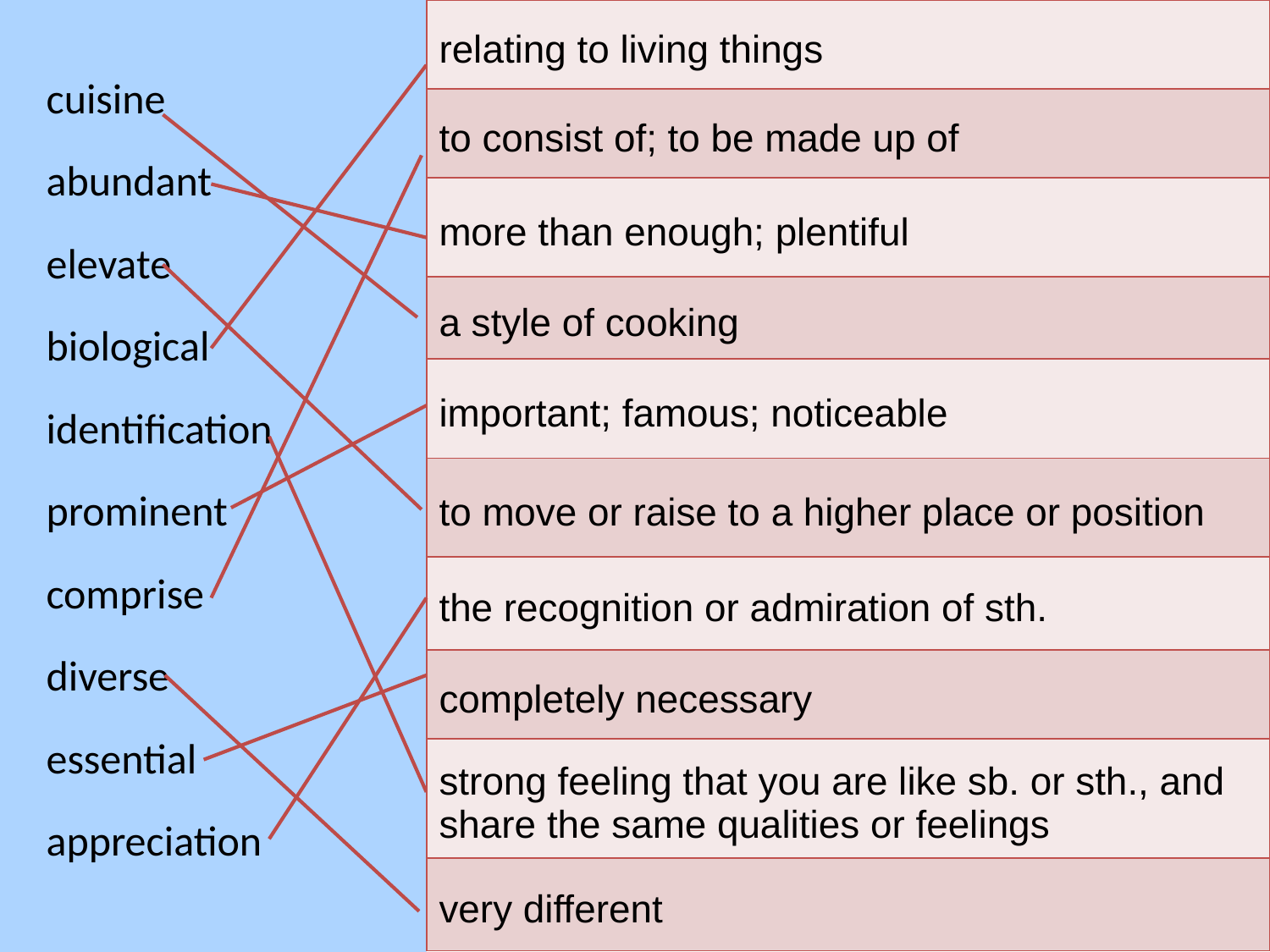

| relating to living things |
| --- |
| to consist of; to be made up of |
| more than enough; plentiful |
| a style of cooking |
| important; famous; noticeable |
| to move or raise to a higher place or position |
| the recognition or admiration of sth. |
| completely necessary |
| strong feeling that you are like sb. or sth., and share the same qualities or feelings |
| very different |
cuisine
abundant
elevate
biological
identification
prominent
comprise
diverse
essential
appreciation